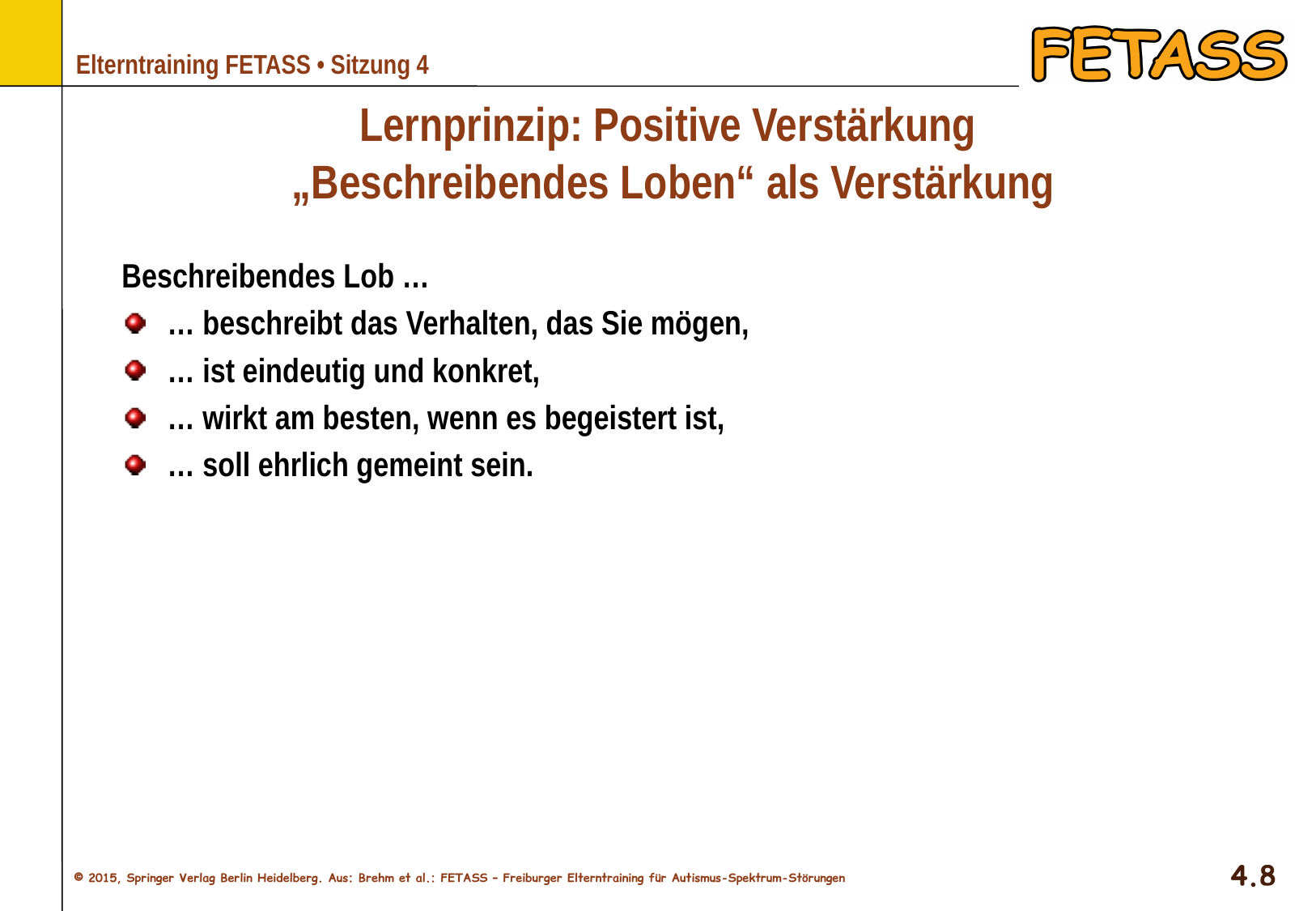

# Lernprinzip: Positive Verstärkung „Beschreibendes Loben“ als Verstärkung
Beschreibendes Lob …
… beschreibt das Verhalten, das Sie mögen,
… ist eindeutig und konkret,
… wirkt am besten, wenn es begeistert ist,
… soll ehrlich gemeint sein.

4.8